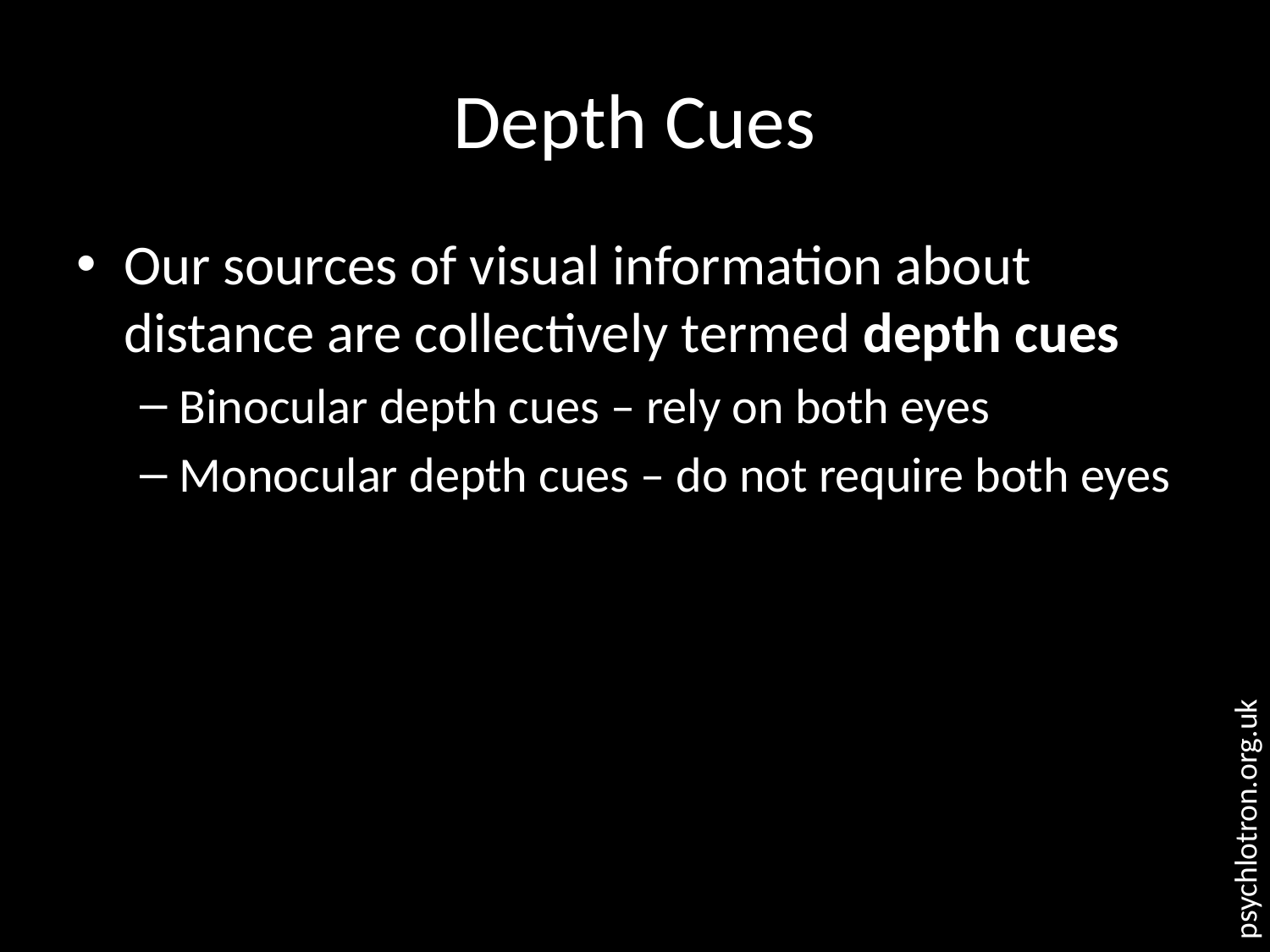

# Depth Cues
Our sources of visual information about distance are collectively termed depth cues
Binocular depth cues – rely on both eyes
Monocular depth cues – do not require both eyes